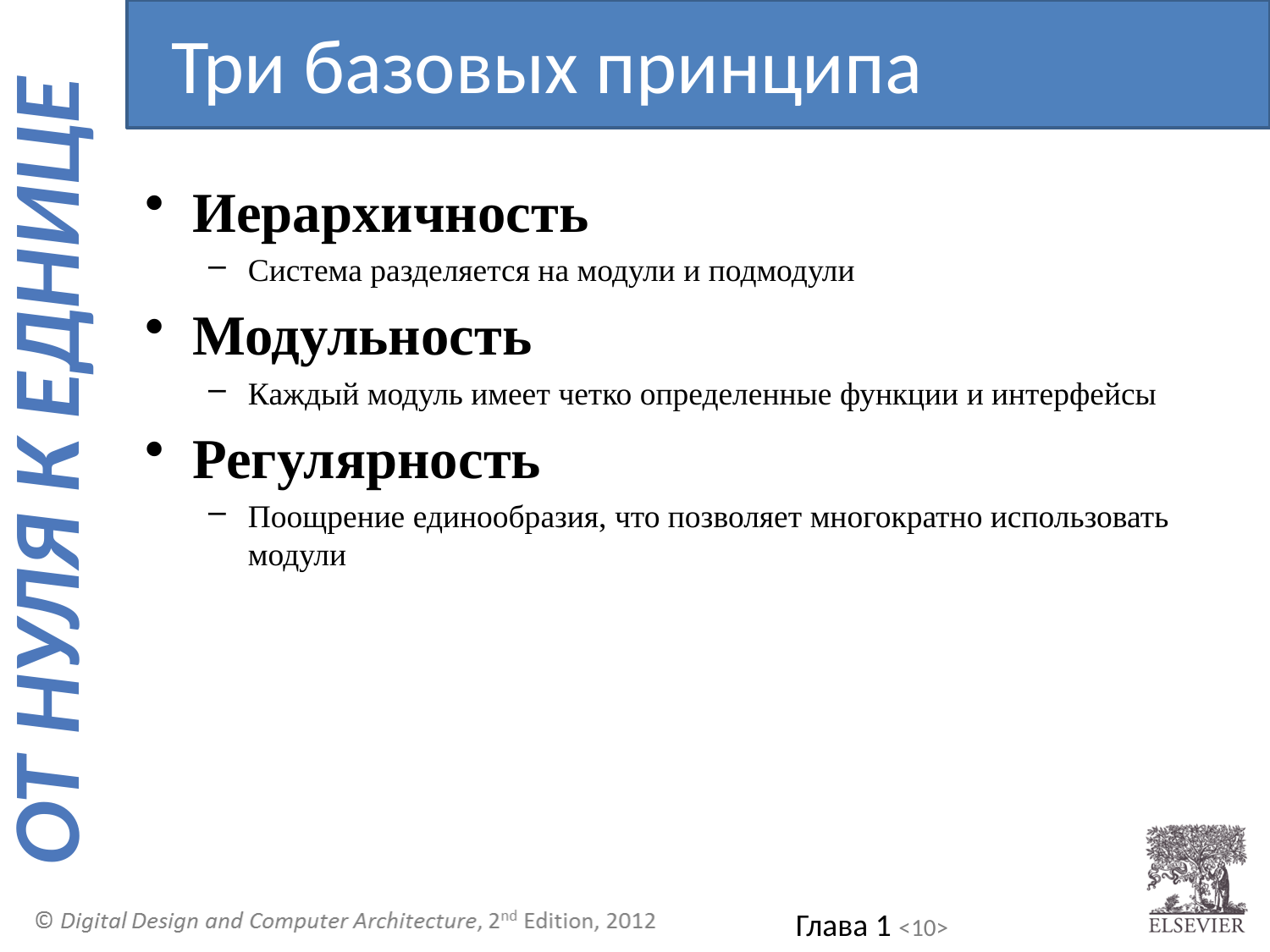

Три базовых принципа

Иерархичность
Система разделяется на модули и подмодули
Модульность
Каждый модуль имеет четко определенные функции и интерфейсы
Регулярность
Поощрение единообразия, что позволяет многократно использовать модули